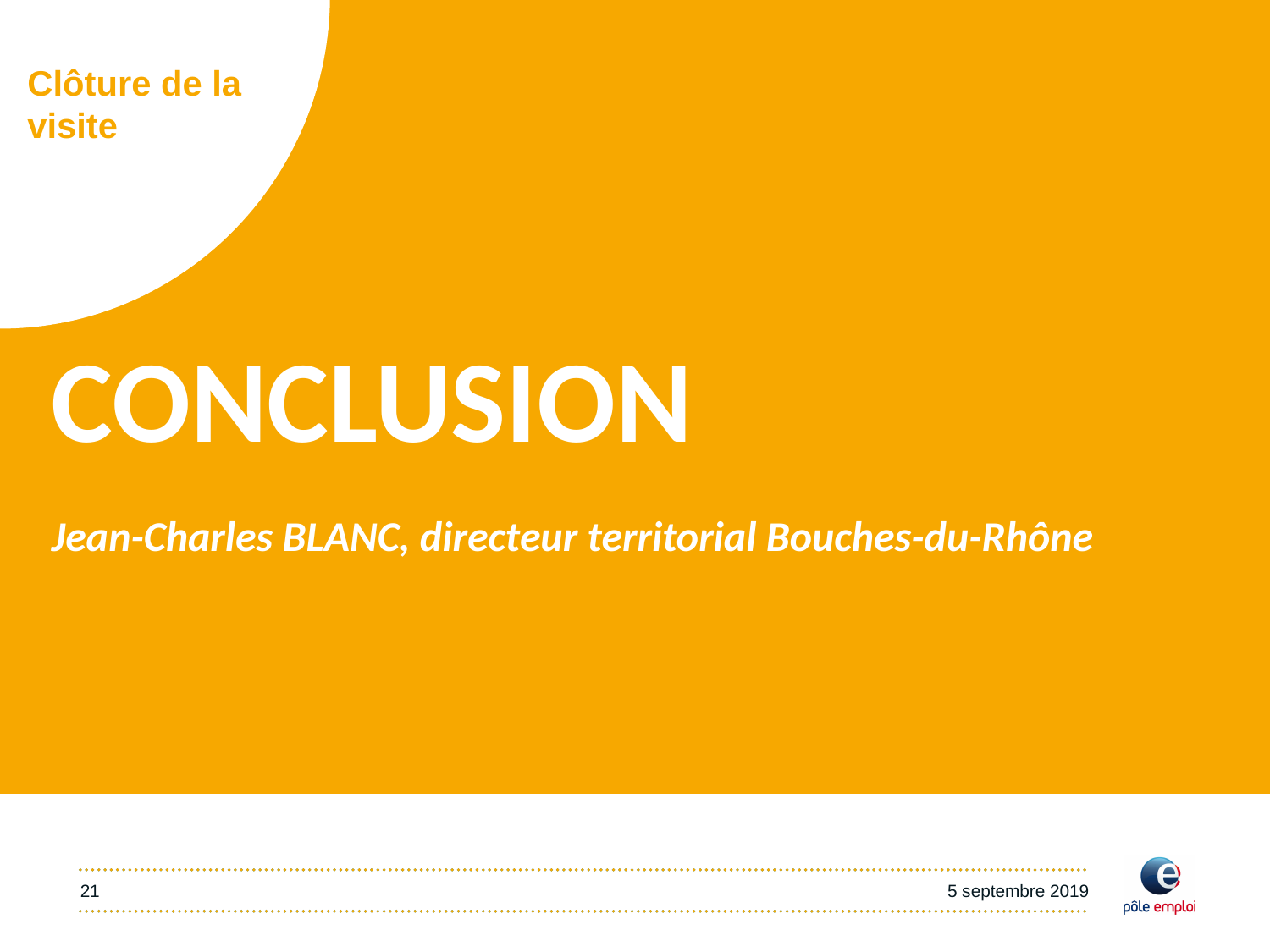

CONCLUSION
Jean-Charles BLANC, directeur territorial Bouches-du-Rhône
21
5 septembre 2019